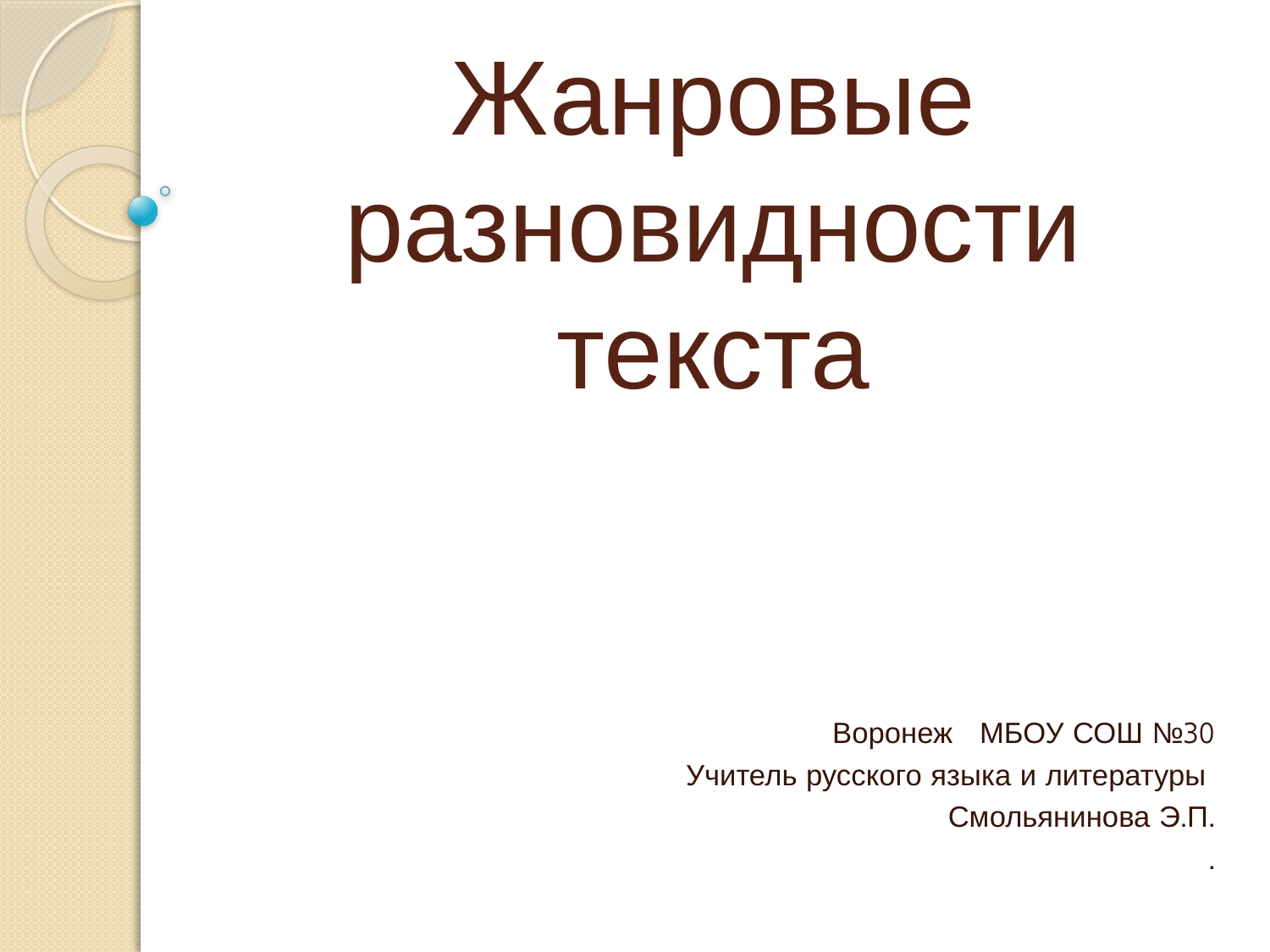

# Жанровые разновидности текста
Воронеж   МБОУ СОШ №30
Учитель русского языка и литературы
Смольянинова Э.П.
.